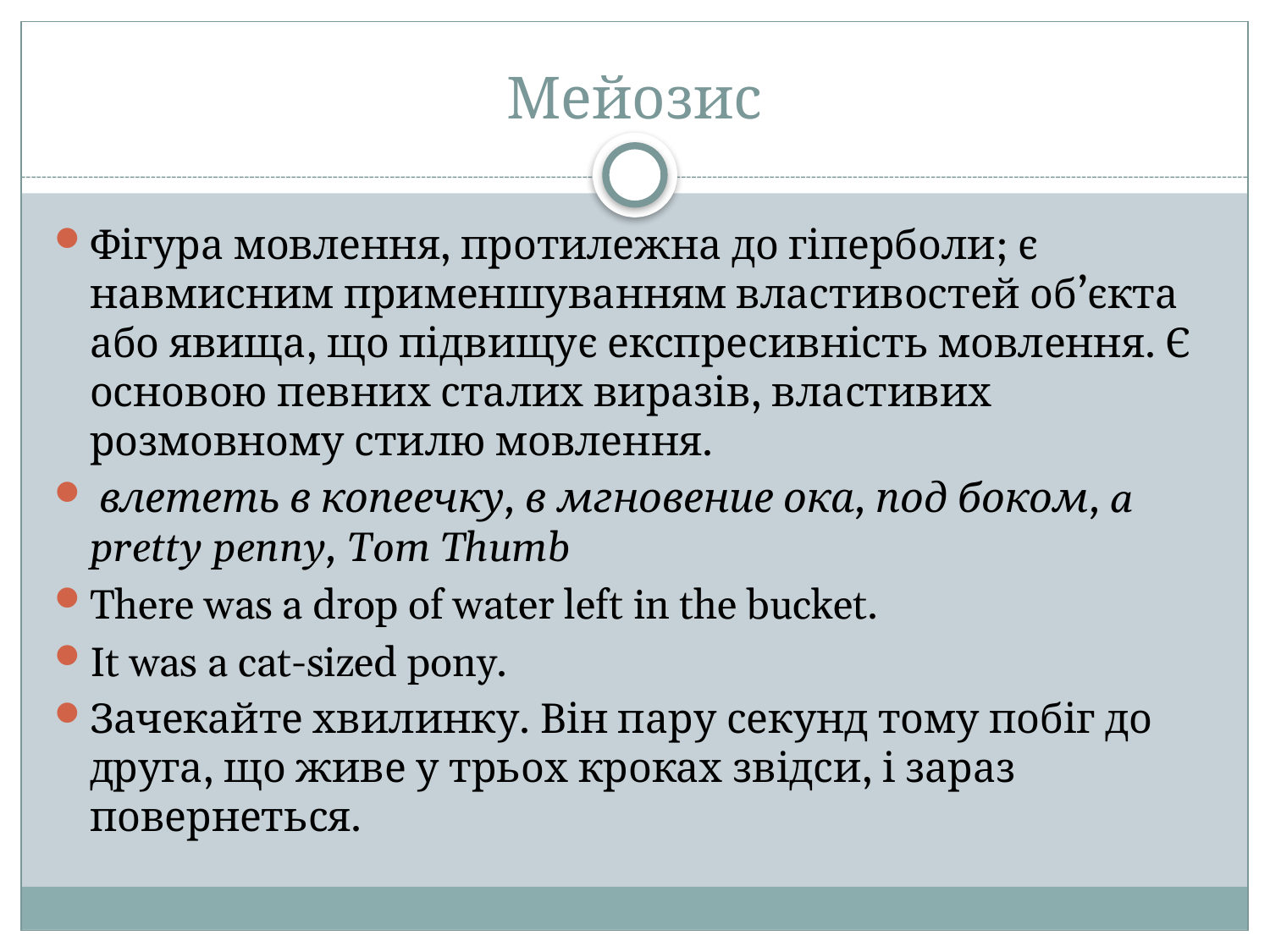

# Мейозис
Фігура мовлення, протилежна до гіперболи; є навмисним применшуванням властивостей об’єкта або явища, що підвищує експресивність мовлення. Є основою певних сталих виразів, властивих розмовному стилю мовлення.
 влететь в копеечку, в мгновение ока, под боком, a pretty penny, Tom Thumb
There was a drop of water left in the bucket.
It was a cat-sized pony.
Зачекайте хвилинку. Він пару секунд тому побіг до друга, що живе у трьох кроках звідси, і зараз повернеться.